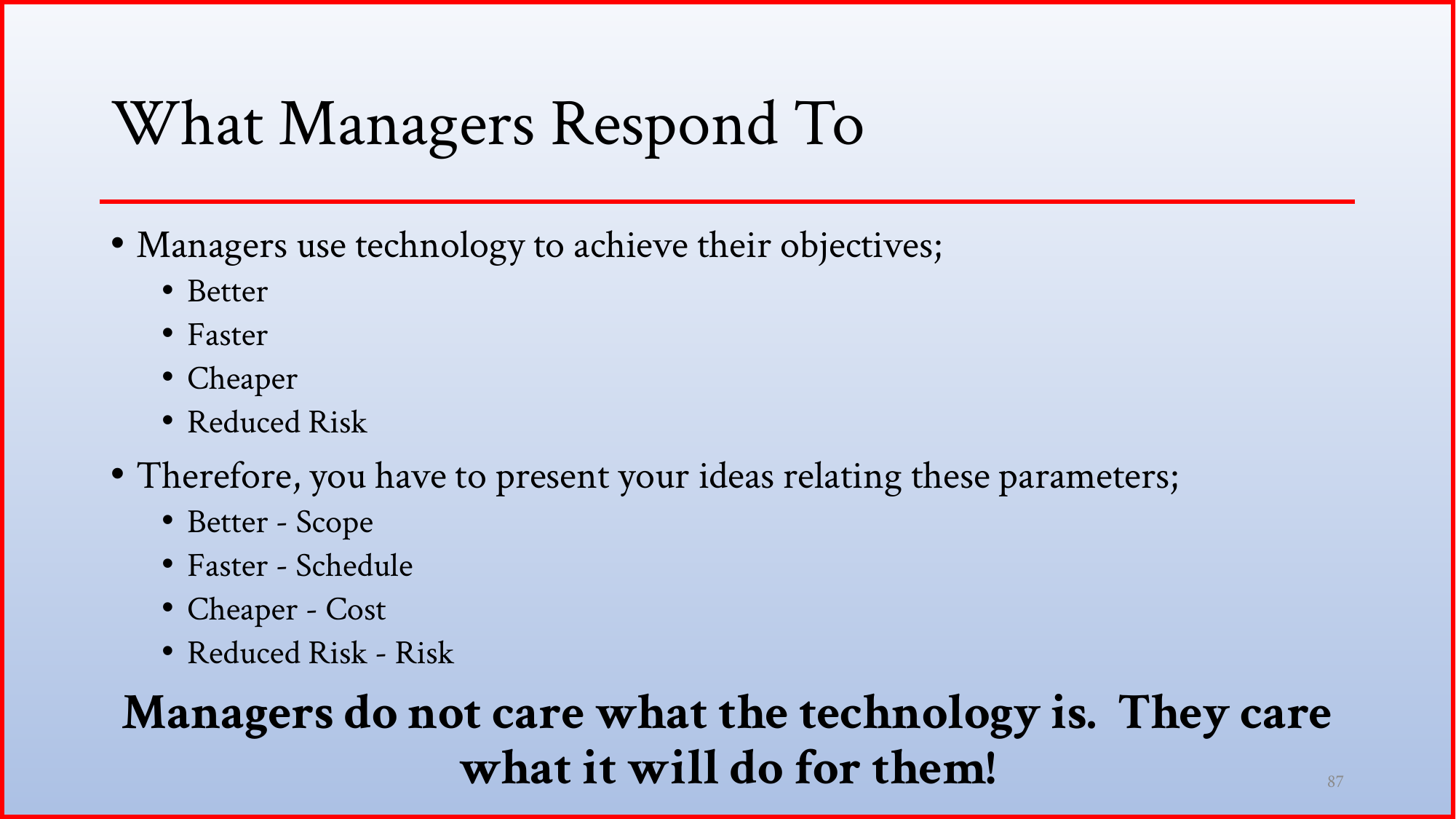

# What Managers Respond To
Managers use technology to achieve their objectives;
Better
Faster
Cheaper
Reduced Risk
Therefore, you have to present your ideas relating these parameters;
Better - Scope
Faster - Schedule
Cheaper - Cost
Reduced Risk - Risk
Managers do not care what the technology is.  They care what it will do for them!
87